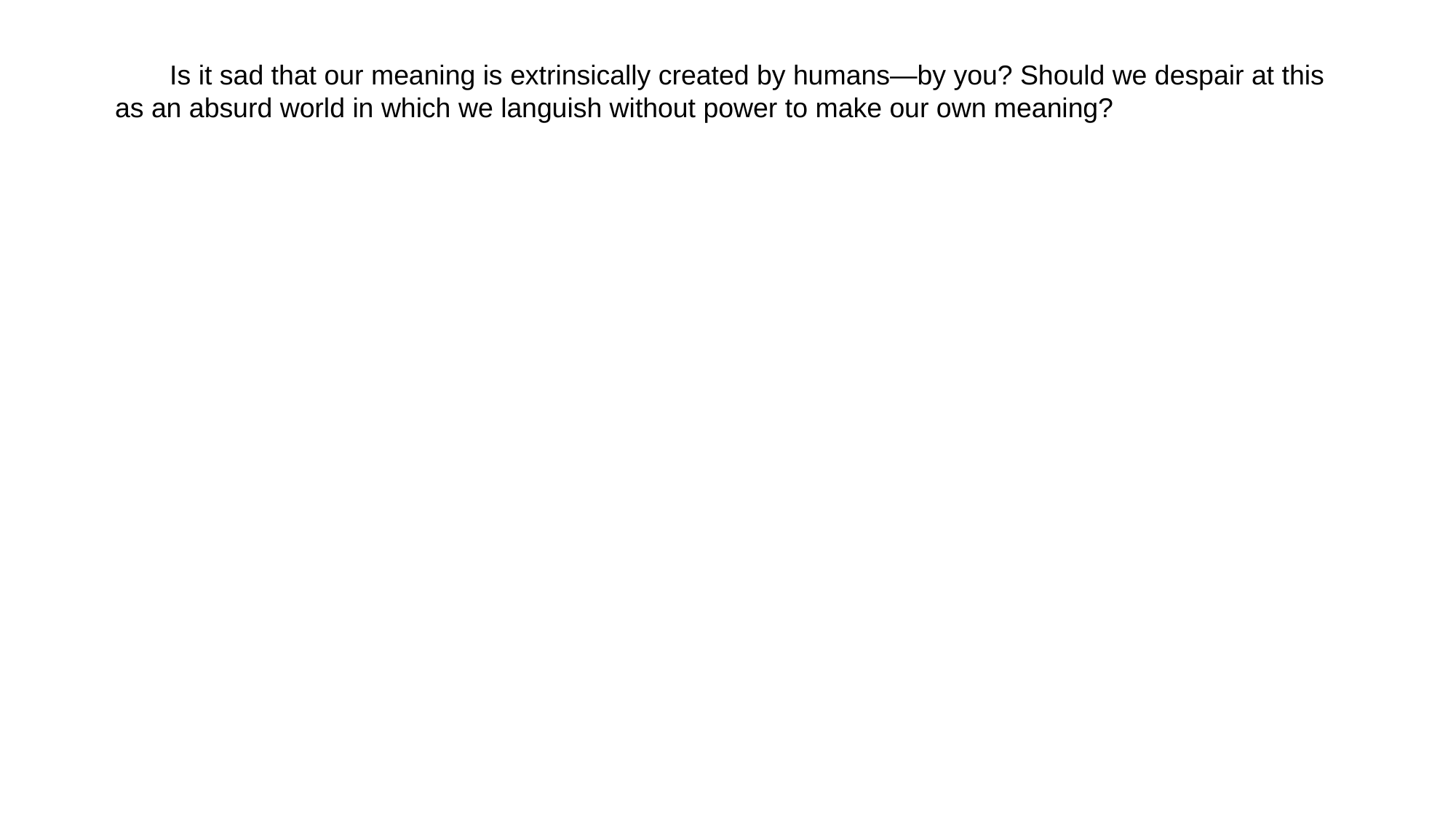

Is it sad that our meaning is extrinsically created by humans—by you? Should we despair at this as an absurd world in which we languish without power to make our own meaning?